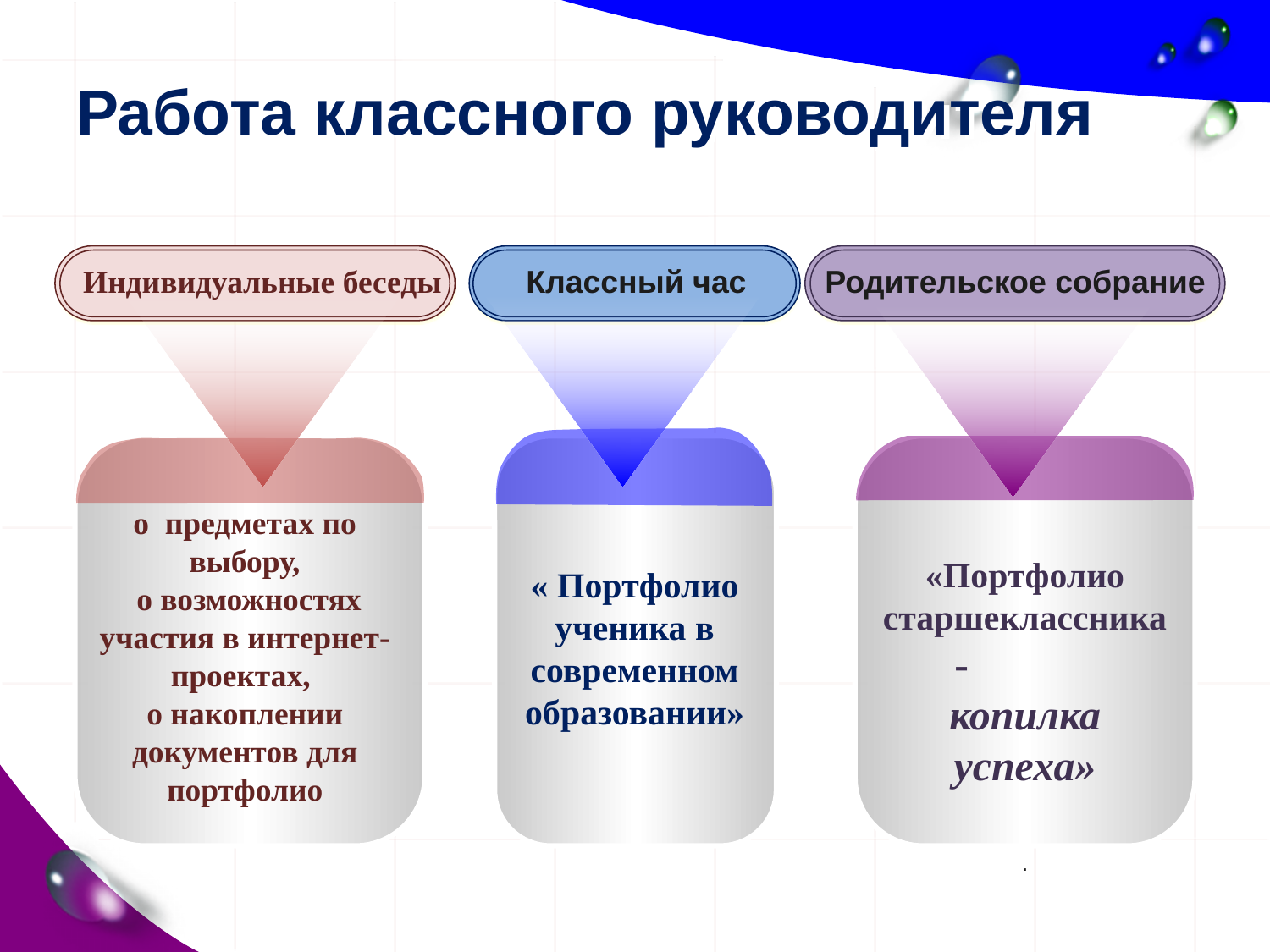

# Работа классного руководителя

Индивидуальные беседы
Классный час
Родительское собрание

о  предметах по выбору,
 о возможностях участия в интернет-проектах,
о накоплении документов для портфолио

«Портфолио старшеклассника -             копилка успеха»

.
« Портфолио ученика в современном образовании»